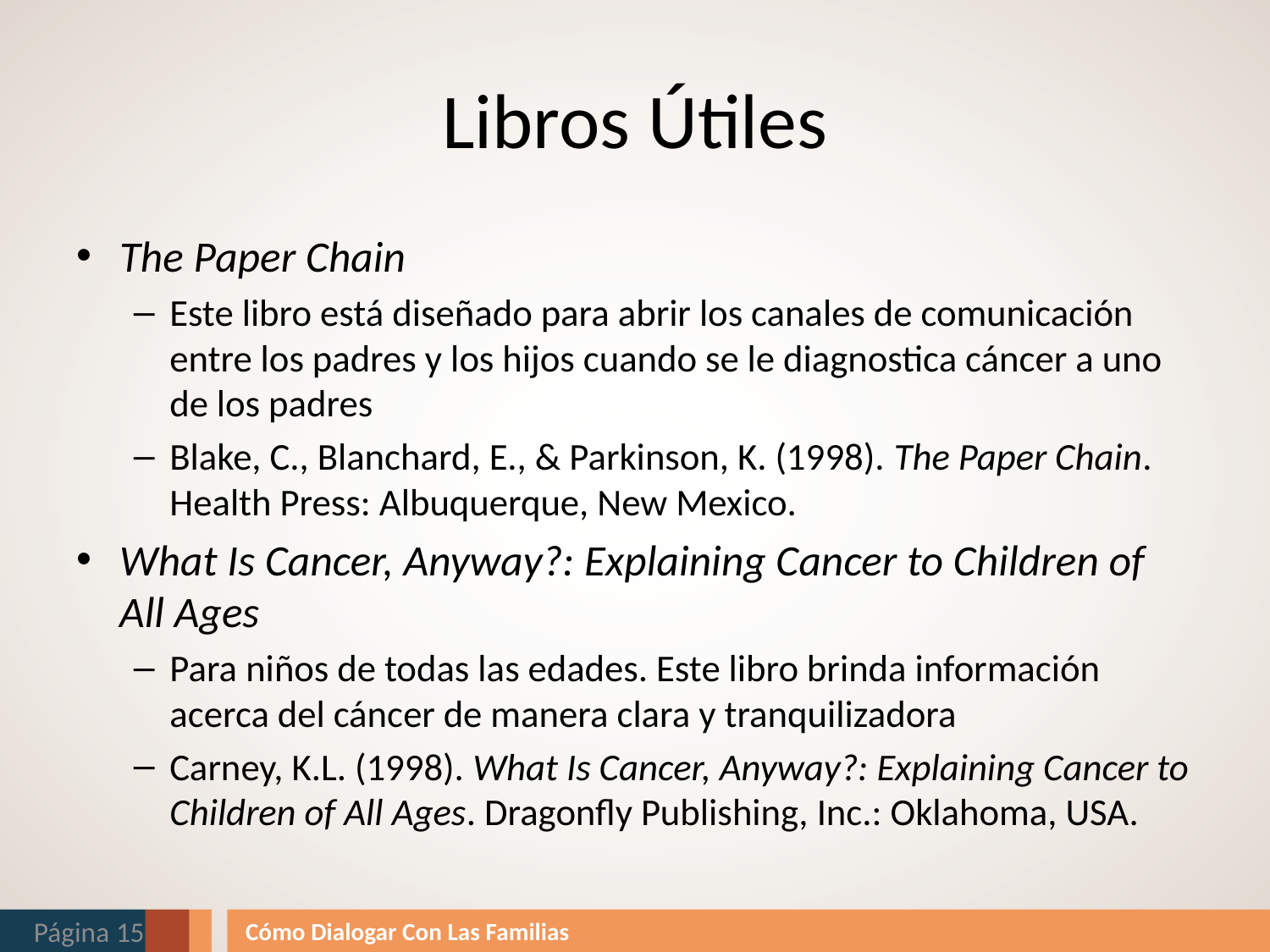

# Libros Útiles
The Paper Chain
Este libro está diseñado para abrir los canales de comunicación entre los padres y los hijos cuando se le diagnostica cáncer a uno de los padres
Blake, C., Blanchard, E., & Parkinson, K. (1998). The Paper Chain. Health Press: Albuquerque, New Mexico.
What Is Cancer, Anyway?: Explaining Cancer to Children of All Ages
Para niños de todas las edades. Este libro brinda información acerca del cáncer de manera clara y tranquilizadora
Carney, K.L. (1998). What Is Cancer, Anyway?: Explaining Cancer to Children of All Ages. Dragonfly Publishing, Inc.: Oklahoma, USA.
Página 15
Cómo Dialogar Con Las Familias